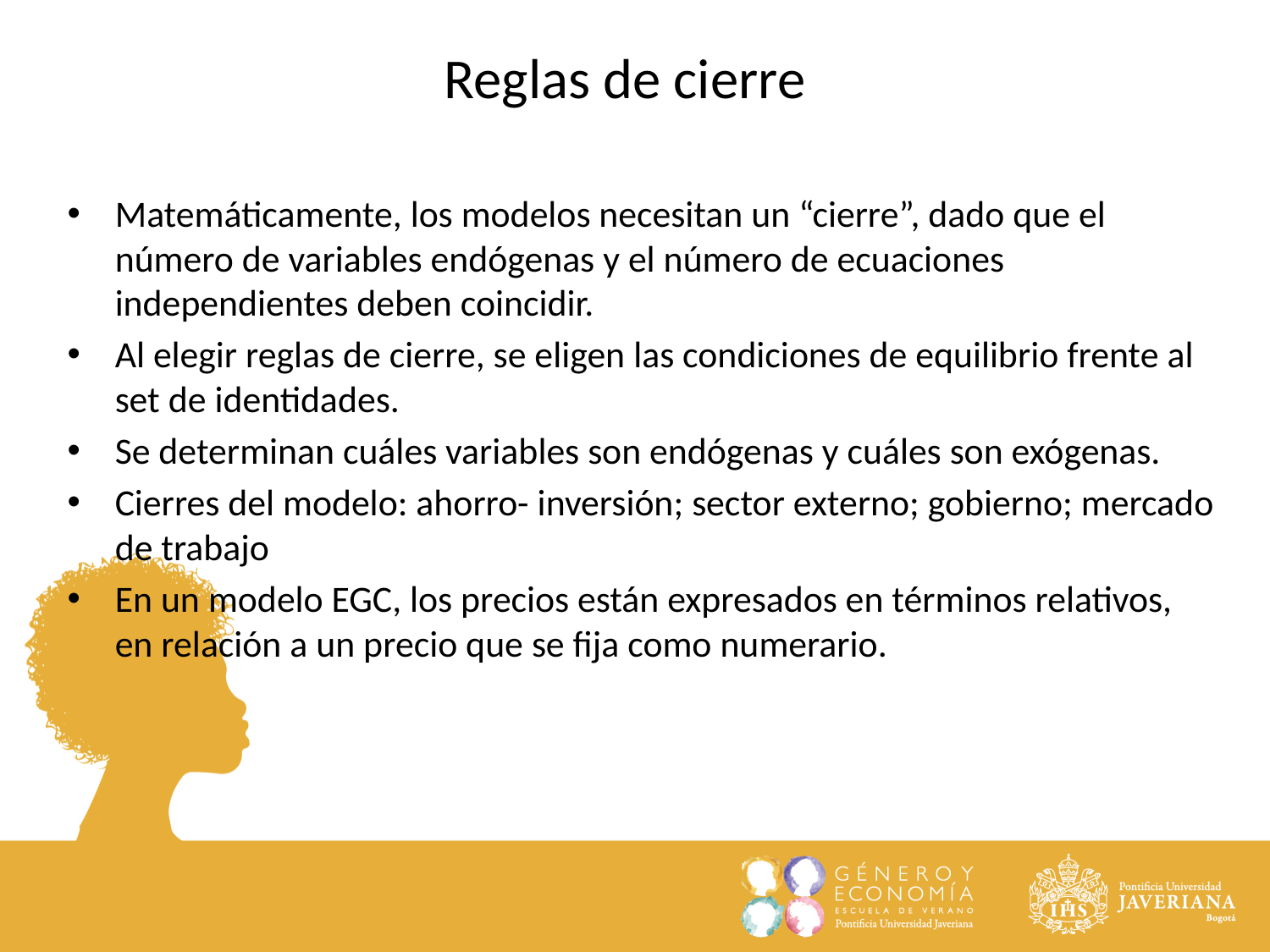

Reglas de cierre
Matemáticamente, los modelos necesitan un “cierre”, dado que el número de variables endógenas y el número de ecuaciones independientes deben coincidir.
Al elegir reglas de cierre, se eligen las condiciones de equilibrio frente al set de identidades.
Se determinan cuáles variables son endógenas y cuáles son exógenas.
Cierres del modelo: ahorro- inversión; sector externo; gobierno; mercado de trabajo
En un modelo EGC, los precios están expresados en términos relativos, en relación a un precio que se fija como numerario.